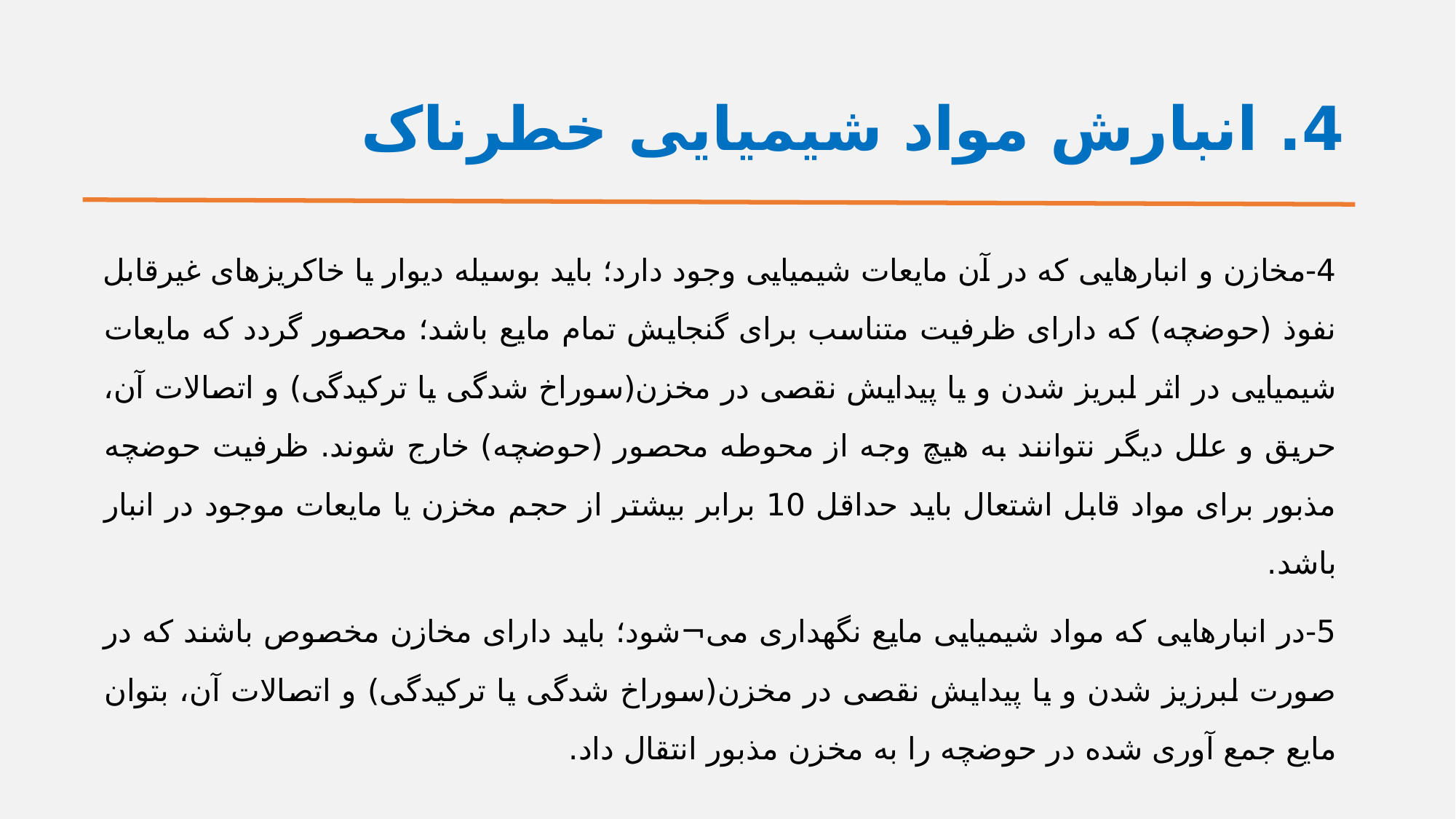

# 4. انبارش مواد شیمیایی خطرناک
4-مخازن و انبارهایی که در آن مایعات شیمیایی وجود دارد؛ باید بوسیله دیوار یا خاکریزهای غیرقابل نفوذ (حوضچه) که دارای ظرفیت متناسب برای گنجایش تمام مایع باشد؛ محصور گردد که مایعات شیمیایی در اثر لبریز شدن و یا پیدایش نقصی در مخزن(سوراخ شدگی یا ترکیدگی) و اتصالات آن، حریق و علل دیگر نتوانند به هیچ وجه از محوطه محصور (حوضچه) خارج شوند. ظرفیت حوضچه مذبور برای مواد قابل اشتعال باید حداقل 10 برابر بیشتر از حجم مخزن یا مایعات موجود در انبار باشد.
5-در انبارهایی که مواد شیمیایی مایع نگهداری می¬شود؛ باید دارای مخازن مخصوص باشند که در صورت لبرزیز شدن و یا پیدایش نقصی در مخزن(سوراخ شدگی یا ترکیدگی) و اتصالات آن، بتوان مایع جمع آوری شده در حوضچه را به مخزن مذبور انتقال داد.